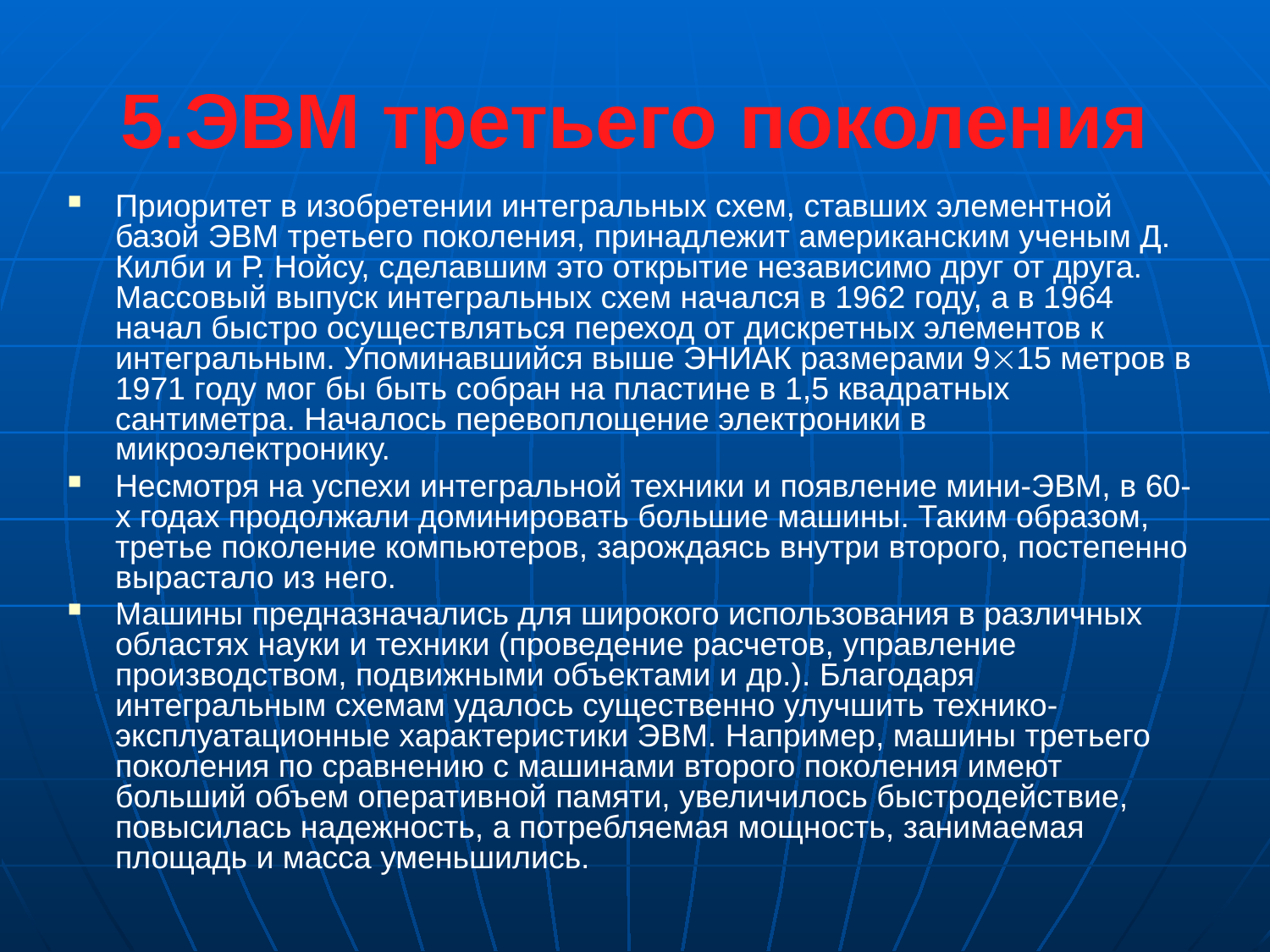

# 5.ЭВМ третьего поколения
Приоритет в изобретении интегральных схем, ставших элементной базой ЭВМ третьего поколения, принадлежит американским ученым Д. Килби и Р. Нойсу, сделавшим это открытие независимо друг от друга. Массовый выпуск интегральных схем начался в 1962 году, а в 1964 начал быстро осуществляться переход от дискретных элементов к интегральным. Упоминавшийся выше ЭНИАК размерами 9×15 метров в 1971 году мог бы быть собран на пластине в 1,5 квадратных сантиметра. Началось перевоплощение электроники в микроэлектронику.
Несмотря на успехи интегральной техники и появление мини-ЭВМ, в 60-х годах продолжали доминировать большие машины. Таким образом, третье поколение компьютеров, зарождаясь внутри второго, постепенно вырастало из него.
Машины предназначались для широкого использования в различных областях науки и техники (проведение расчетов, управление производством, подвижными объектами и др.). Благодаря интегральным схемам удалось существенно улучшить технико-эксплуатационные характеристики ЭВМ. Например, машины третьего поколения по сравнению с машинами второго поколения имеют больший объем оперативной памяти, увеличилось быстродействие, повысилась надежность, а потребляемая мощность, занимаемая площадь и масса уменьшились.